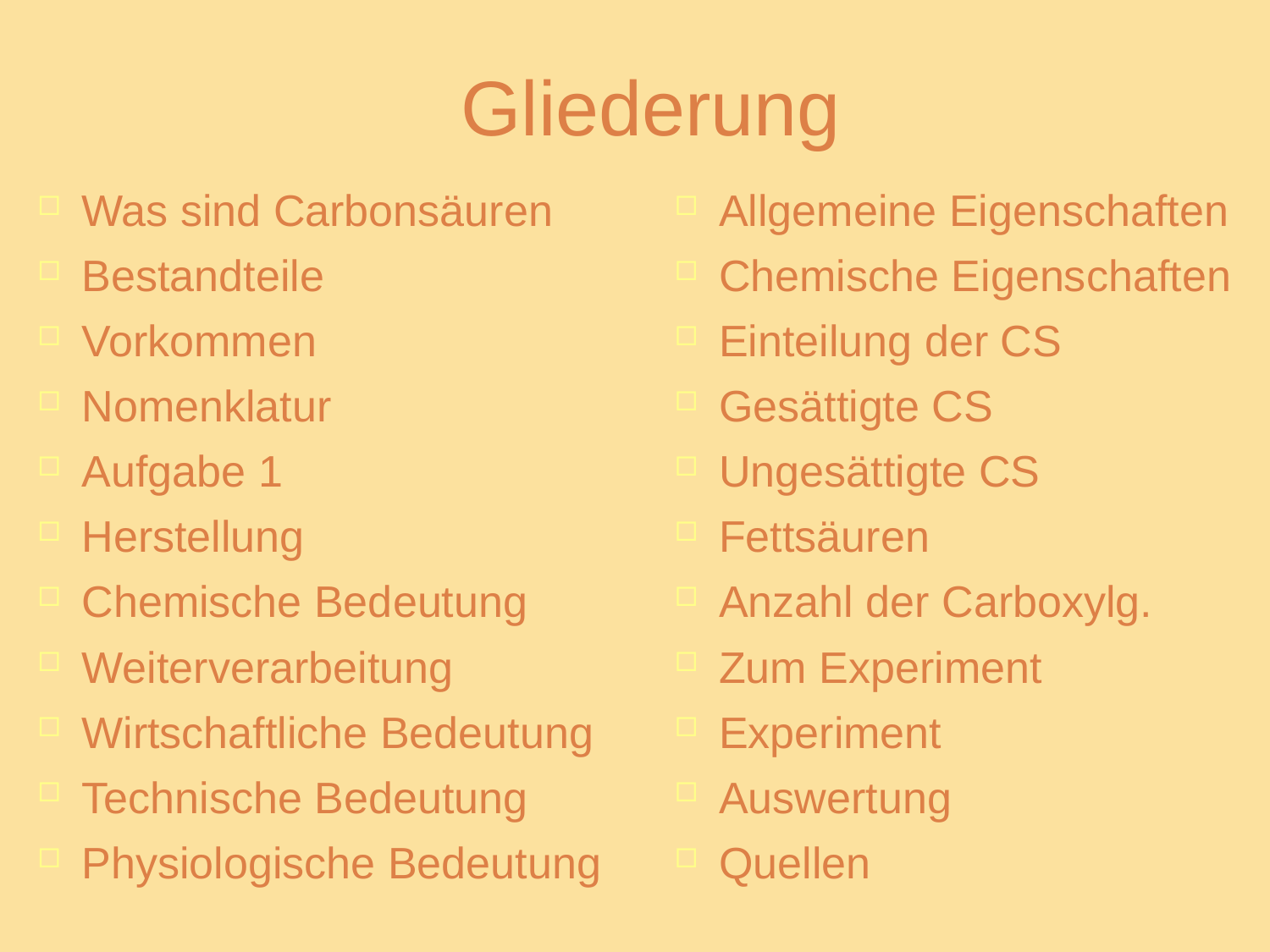

# Gliederung
Was sind Carbonsäuren
Bestandteile
Vorkommen
Nomenklatur
Aufgabe 1
Herstellung
Chemische Bedeutung
Weiterverarbeitung
Wirtschaftliche Bedeutung
Technische Bedeutung
Physiologische Bedeutung
Allgemeine Eigenschaften
Chemische Eigenschaften
Einteilung der CS
Gesättigte CS
Ungesättigte CS
Fettsäuren
Anzahl der Carboxylg.
Zum Experiment
Experiment
Auswertung
Quellen